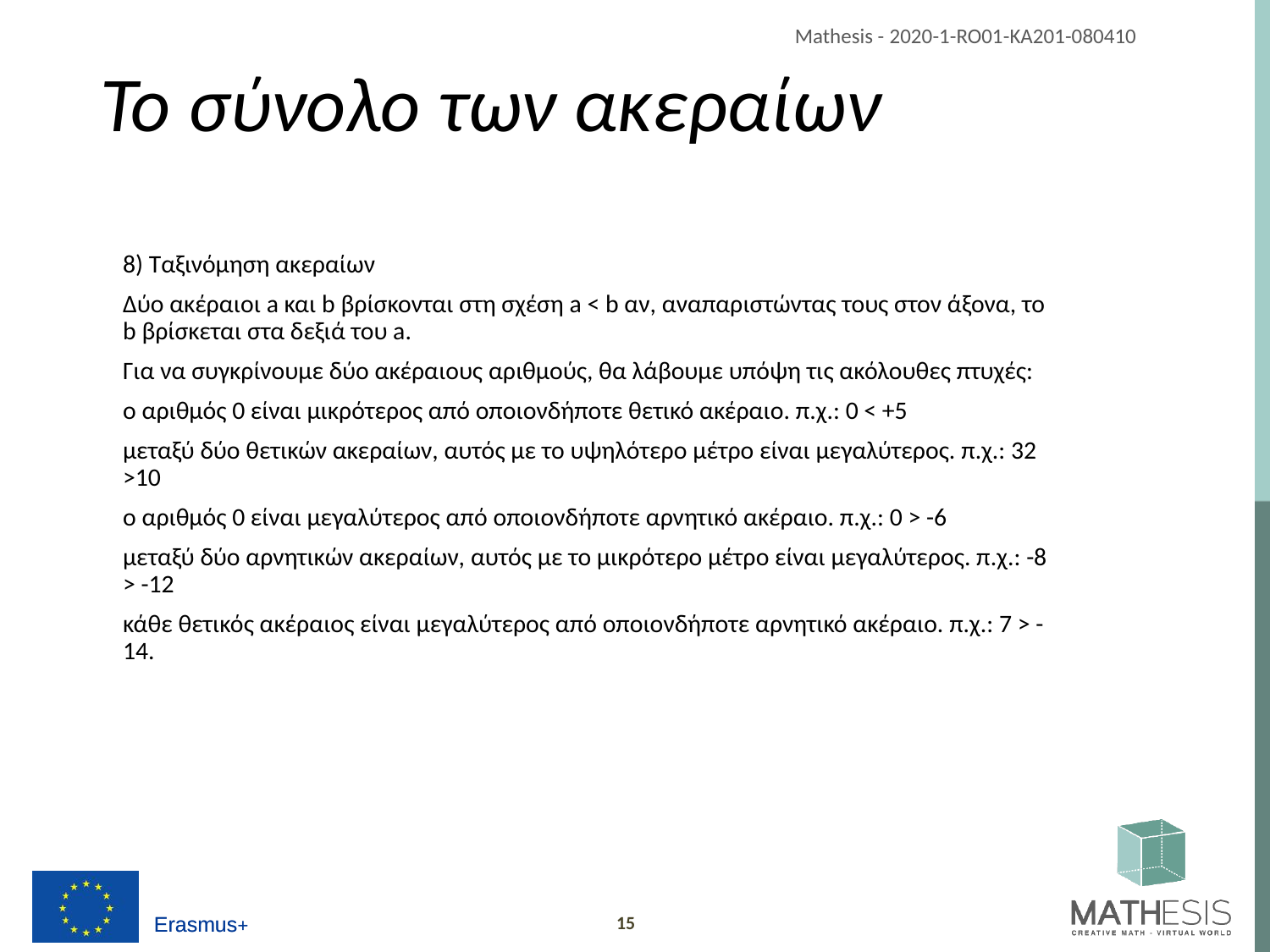

# Το σύνολο των ακεραίων

8) Ταξινόμηση ακεραίων
Δύο ακέραιοι a και b βρίσκονται στη σχέση a < b αν, αναπαριστώντας τους στον άξονα, το b βρίσκεται στα δεξιά του a.
Για να συγκρίνουμε δύο ακέραιους αριθμούς, θα λάβουμε υπόψη τις ακόλουθες πτυχές:
ο αριθμός 0 είναι μικρότερος από οποιονδήποτε θετικό ακέραιο. π.χ.: 0 < +5
μεταξύ δύο θετικών ακεραίων, αυτός με το υψηλότερο μέτρο είναι μεγαλύτερος. π.χ.: 32 >10
ο αριθμός 0 είναι μεγαλύτερος από οποιονδήποτε αρνητικό ακέραιο. π.χ.: 0 > -6
μεταξύ δύο αρνητικών ακεραίων, αυτός με το μικρότερο μέτρο είναι μεγαλύτερος. π.χ.: -8 > -12
κάθε θετικός ακέραιος είναι μεγαλύτερος από οποιονδήποτε αρνητικό ακέραιο. π.χ.: 7 > -14.